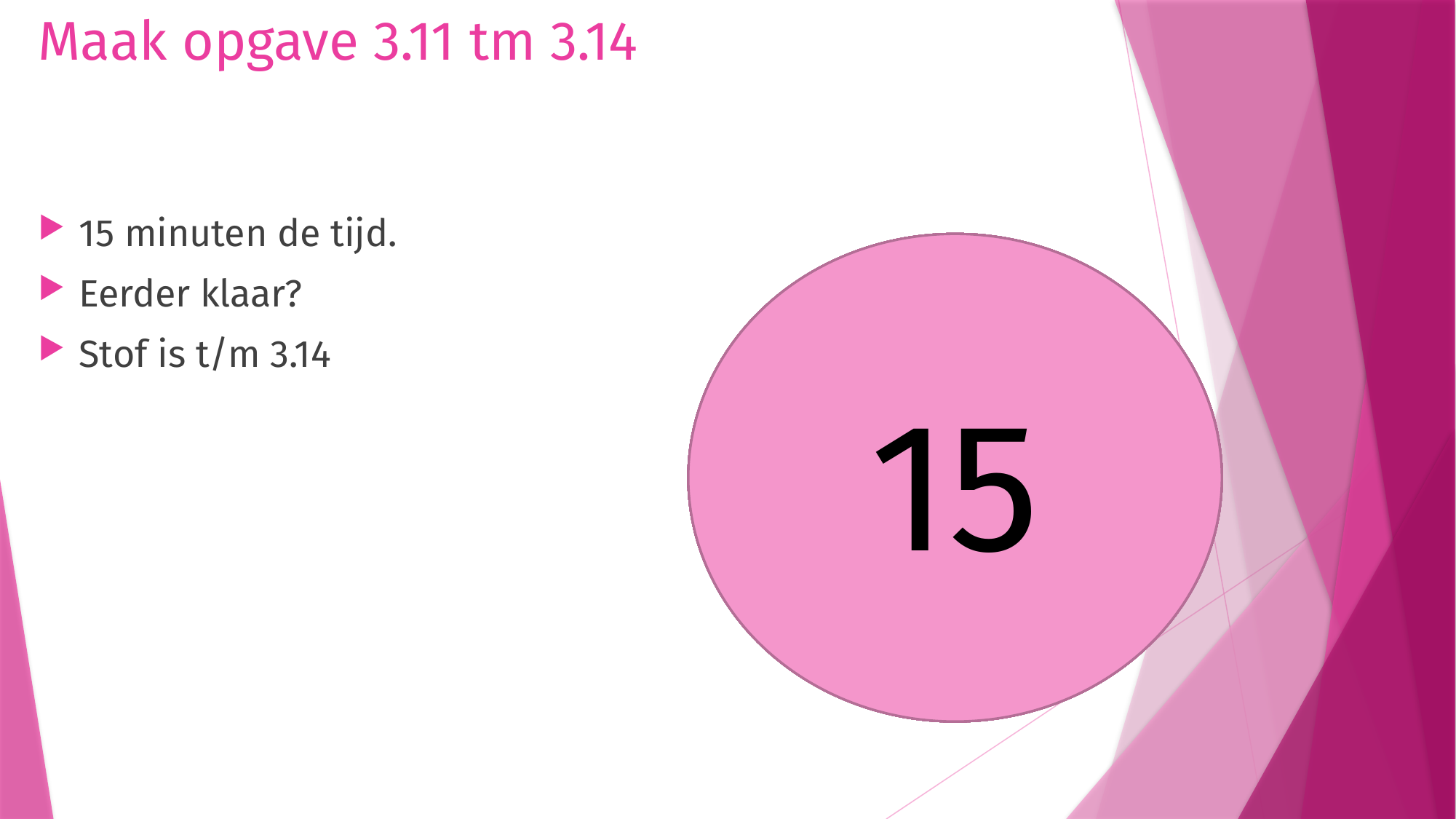

# Maak opgave 3.11 tm 3.14
15 minuten de tijd.
Eerder klaar?
Stof is t/m 3.14

15
14
13
12
11
10
8
9
5
6
7
4
3
1
2